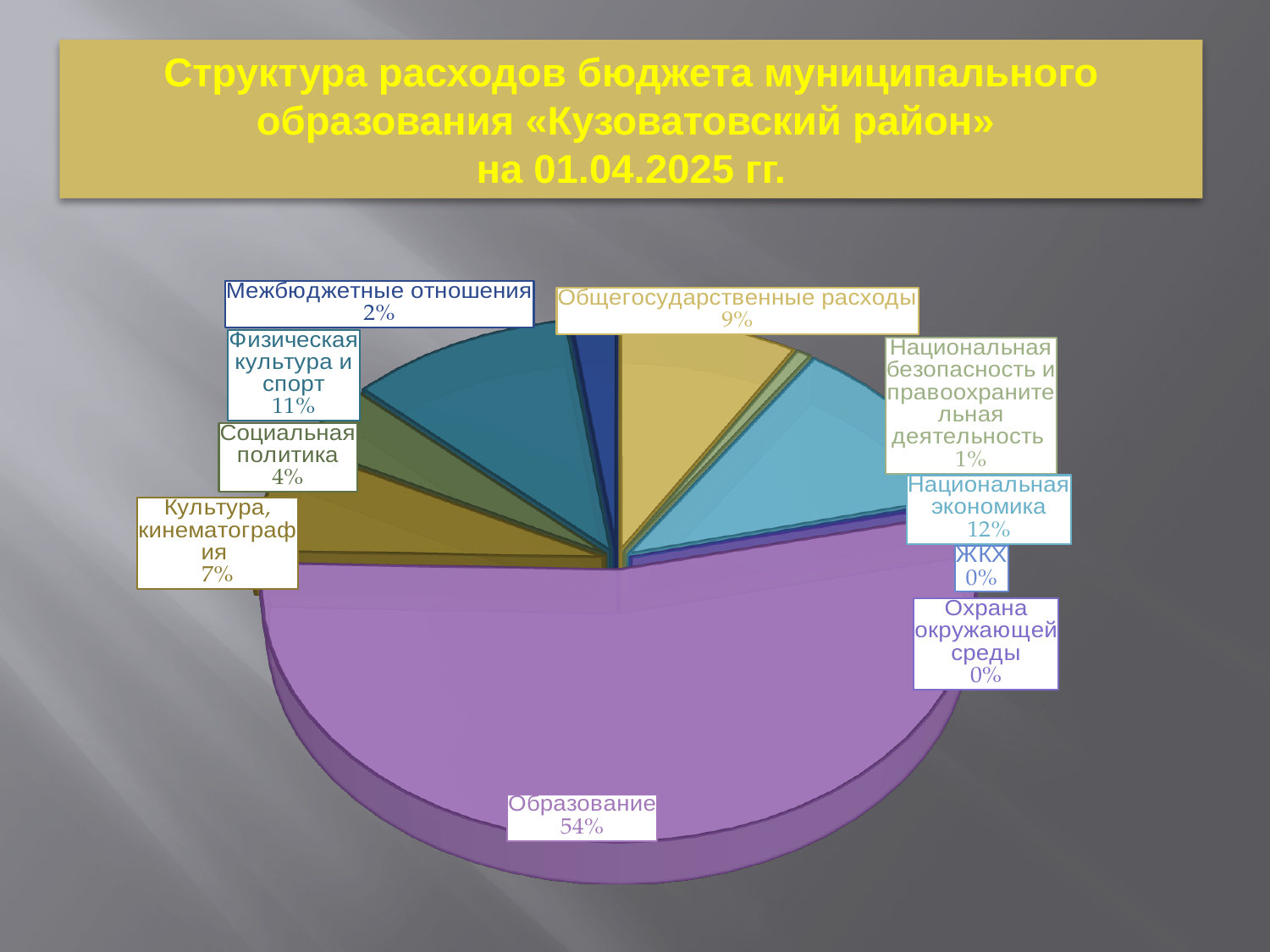

# Структура расходов бюджета муниципального образования «Кузоватовский район» на 01.04.2025 гг.

[unsupported chart]